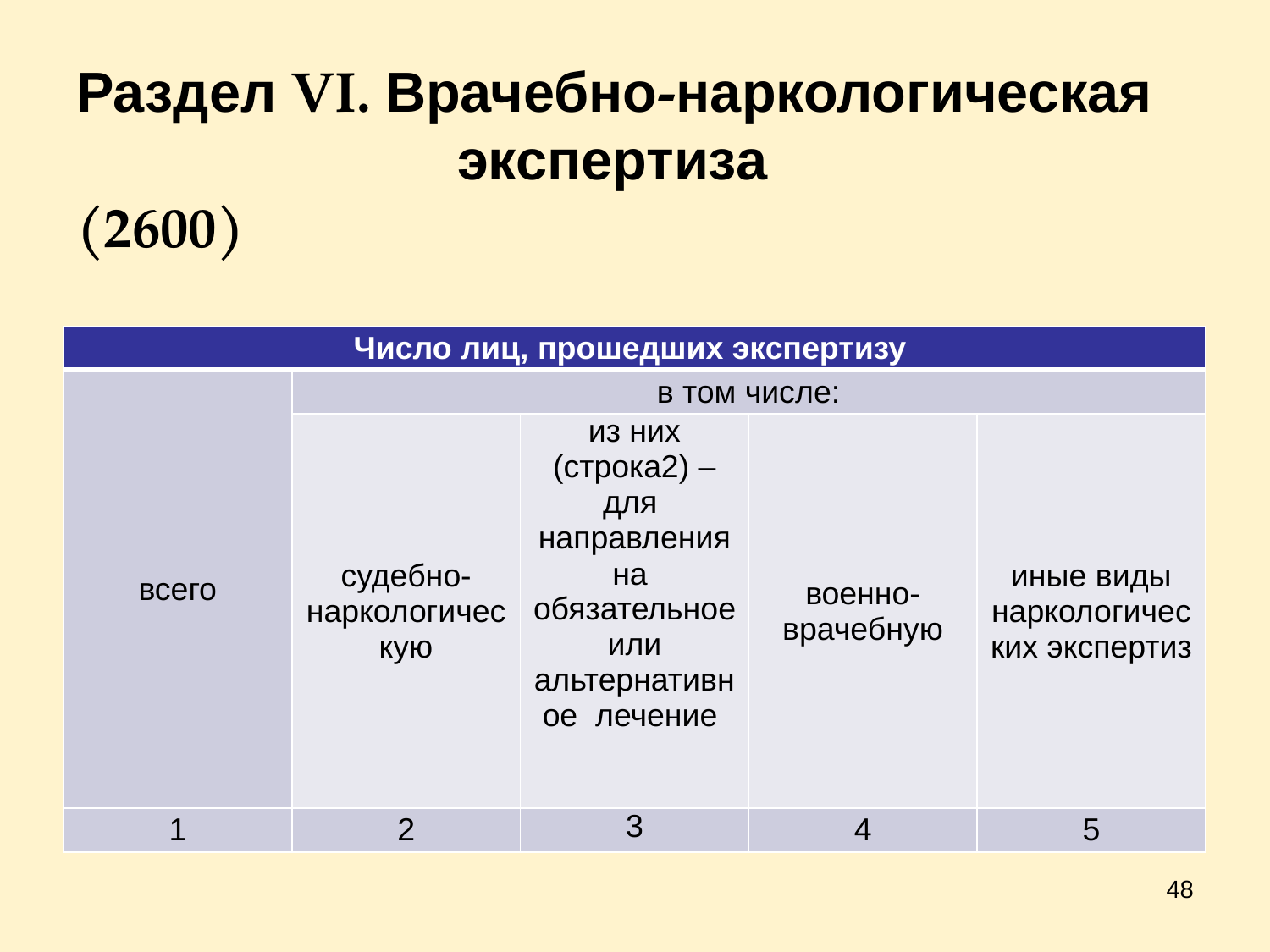

# Раздел VI. Врачебно-наркологическая          			экспертиза (2600)
| Число лиц, прошедших экспертизу |  |  |  |  |
| --- | --- | --- | --- | --- |
| всего | в том числе: |  |  |  |
|  | судебно-наркологическую | из них (строка2) – для направления на обязательное или альтернативное лечение | военно-врачебную | иные виды наркологических экспертиз |
| 1 | 2 | 3 | 4 | 5 |

48